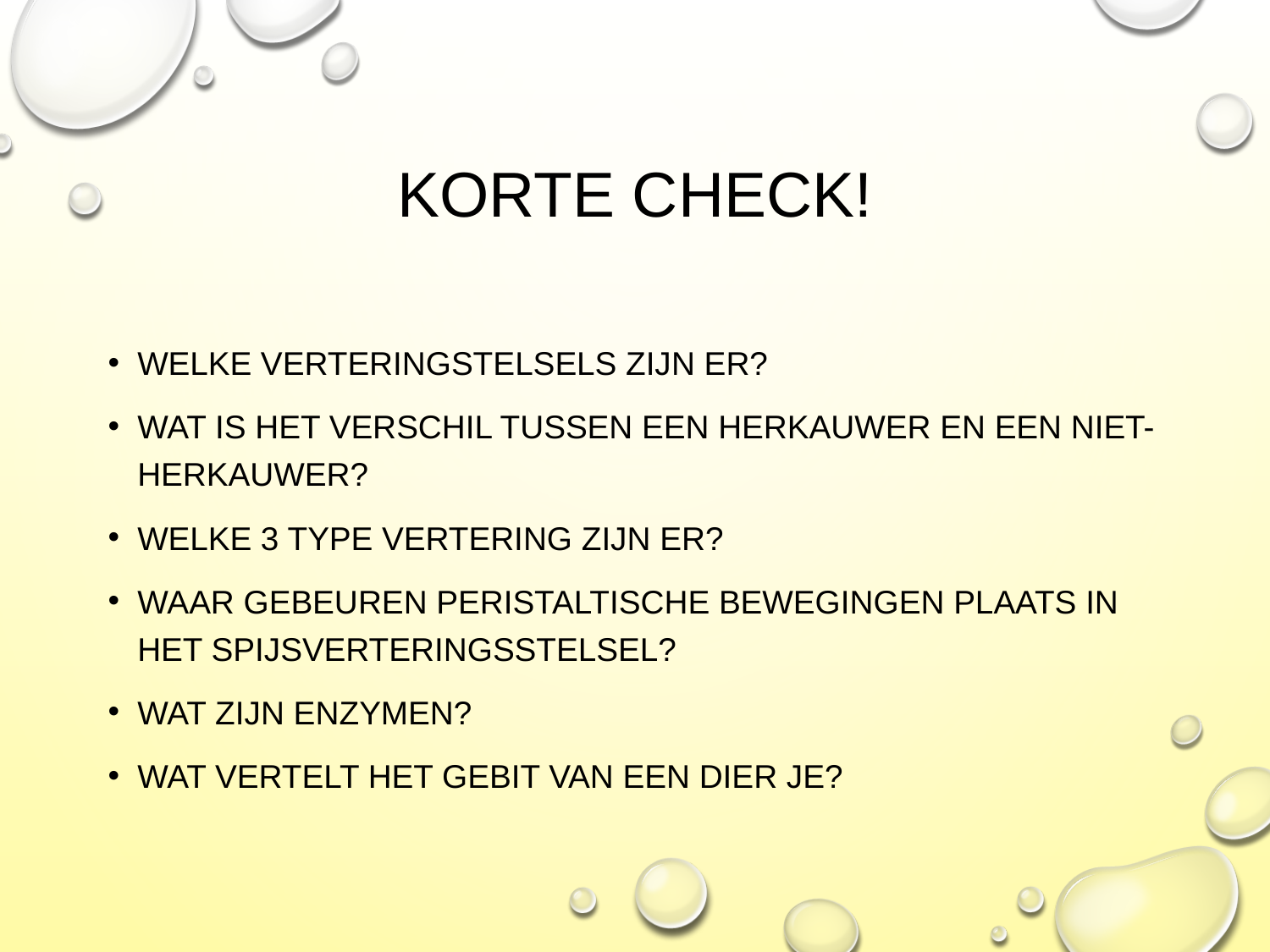

# Korte check!
welke verteringstelsels zijn er?
Wat is het verschil tussen een herkauwer en een niet-herkauwer?
Welke 3 type vertering zijn er?
Waar gebeuren peristaltische bewegingen plaats in het spijsverteringsstelsel?
Wat zijn enzymen?
Wat vertelt het gebit van een dier je?